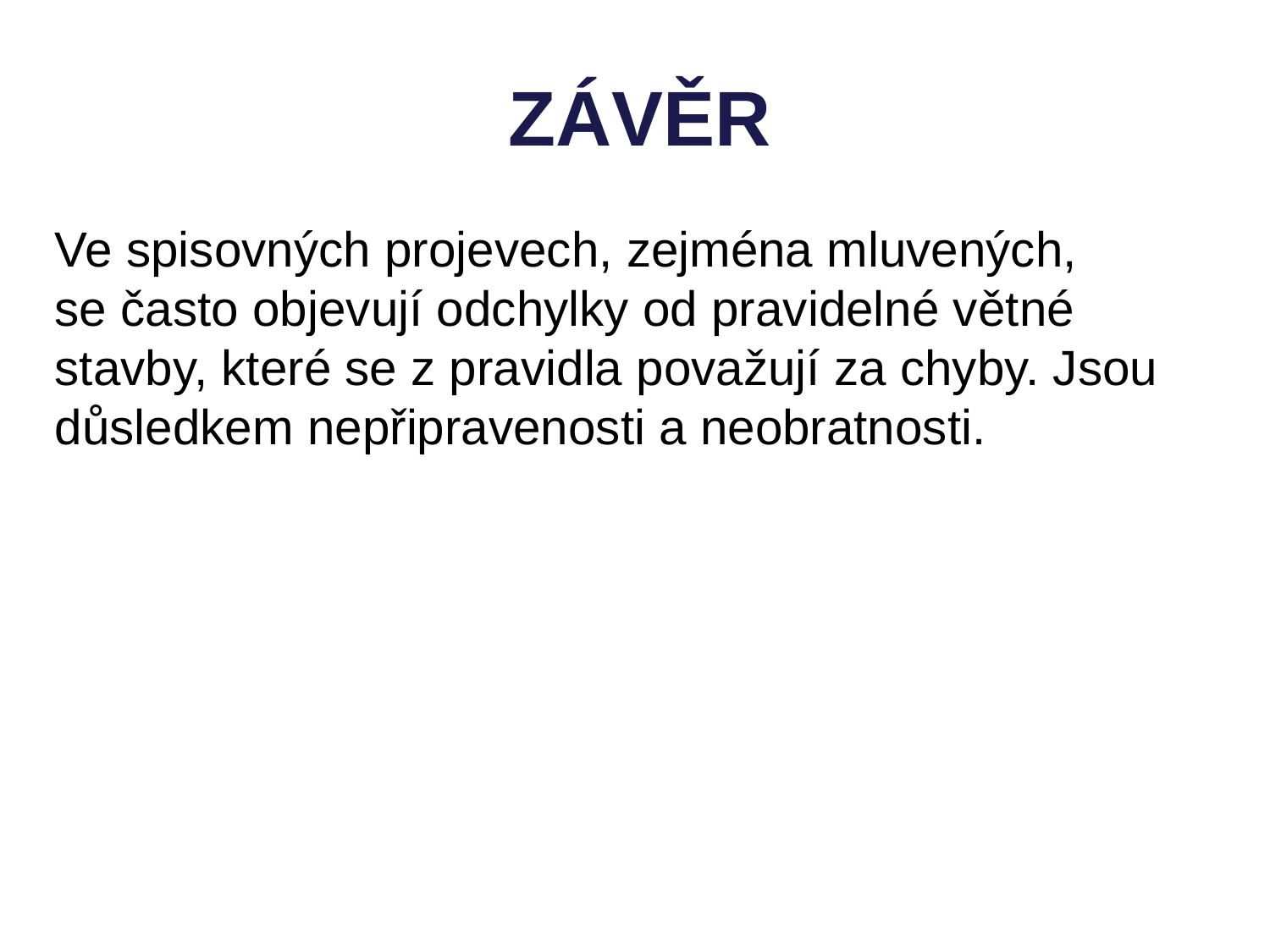

ZÁVĚR
Ve spisovných projevech, zejména mluvených,
se často objevují odchylky od pravidelné větné stavby, které se z pravidla považují za chyby. Jsou důsledkem nepřipravenosti a neobratnosti.